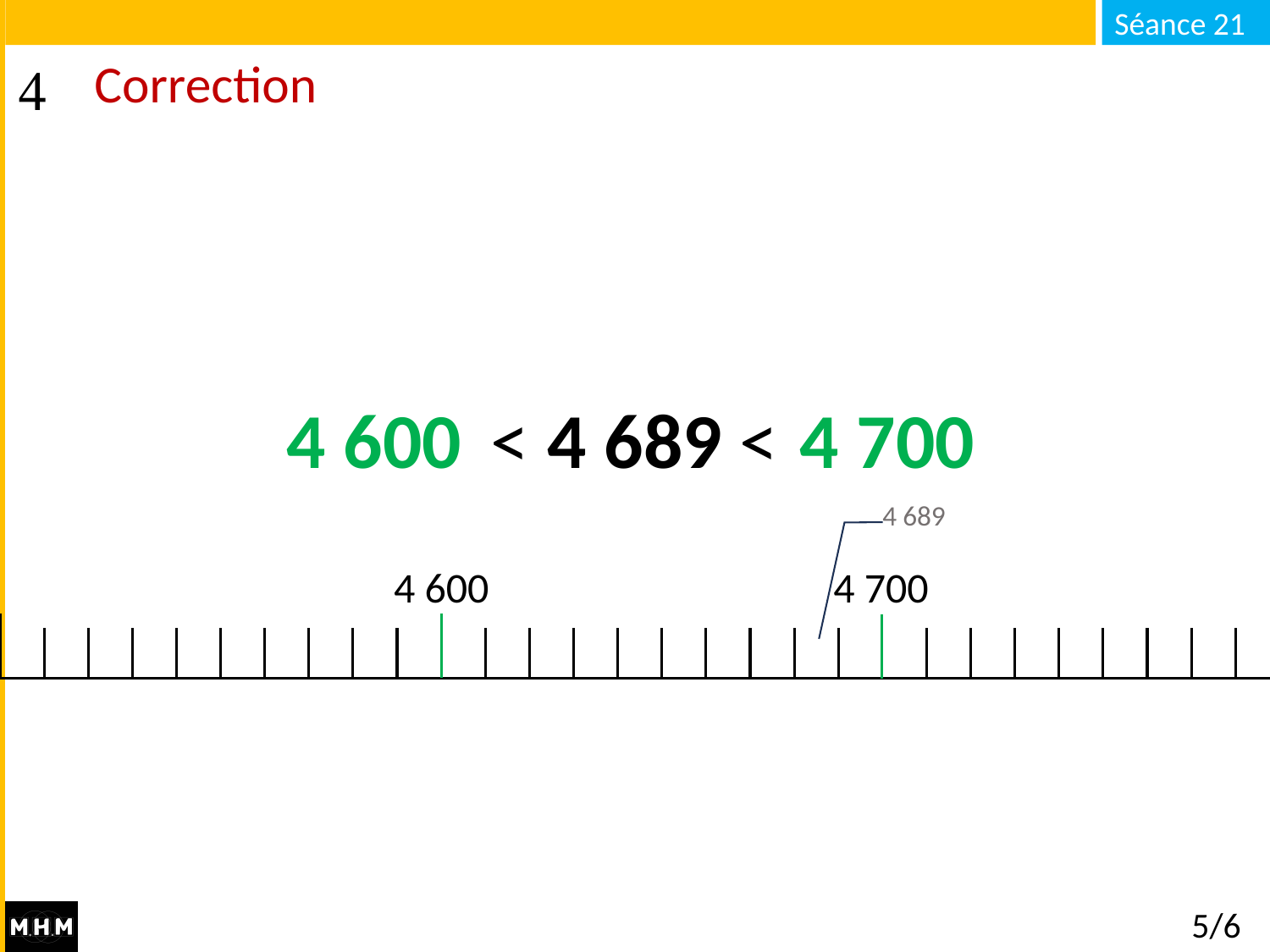

# Correction
4 600
4 700
… < 4 689 < …
4 689
4 600
4 700
5/6